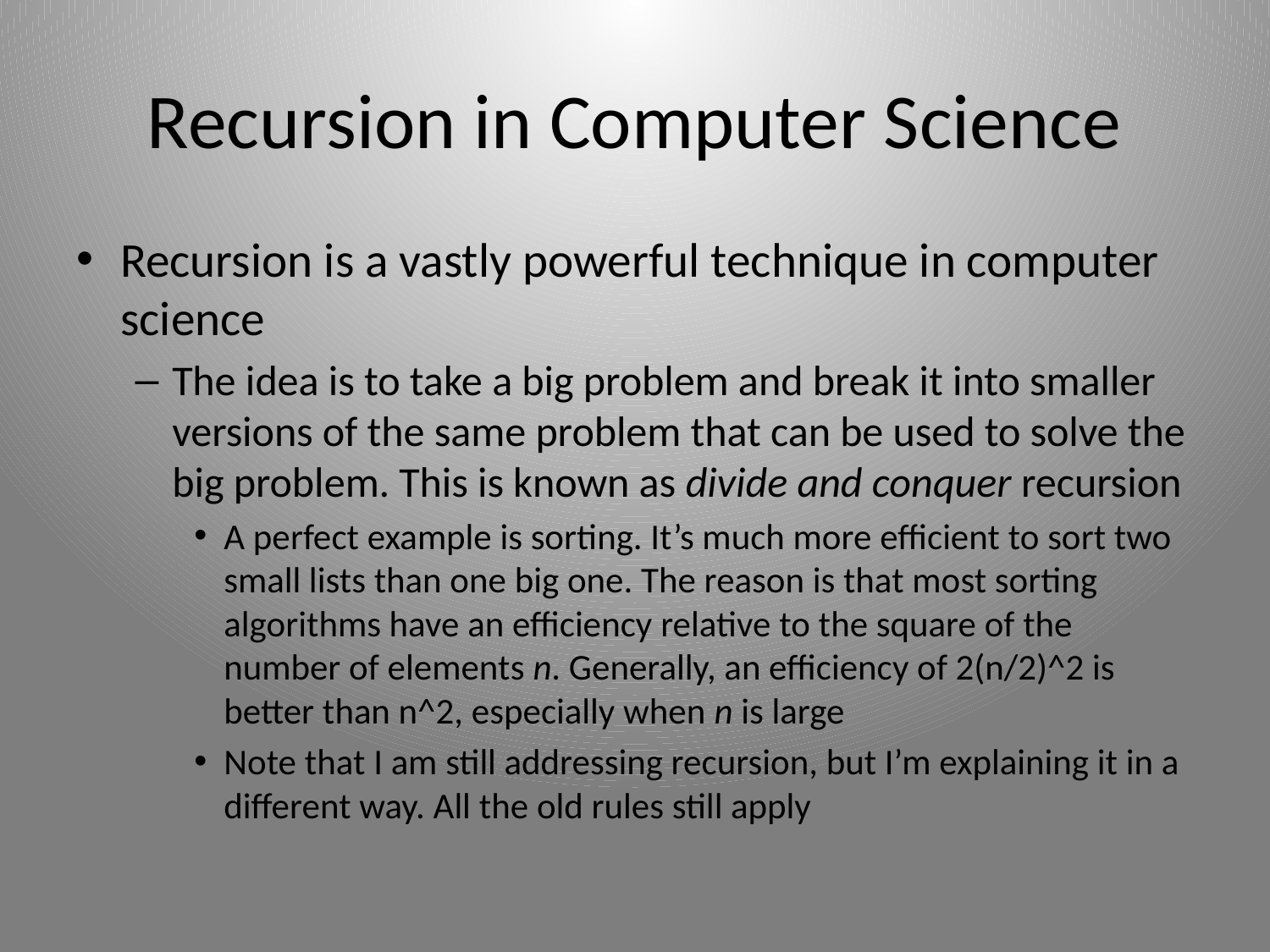

# Recursion in Computer Science
Recursion is a vastly powerful technique in computer science
The idea is to take a big problem and break it into smaller versions of the same problem that can be used to solve the big problem. This is known as divide and conquer recursion
A perfect example is sorting. It’s much more efficient to sort two small lists than one big one. The reason is that most sorting algorithms have an efficiency relative to the square of the number of elements n. Generally, an efficiency of 2(n/2)^2 is better than n^2, especially when n is large
Note that I am still addressing recursion, but I’m explaining it in a different way. All the old rules still apply